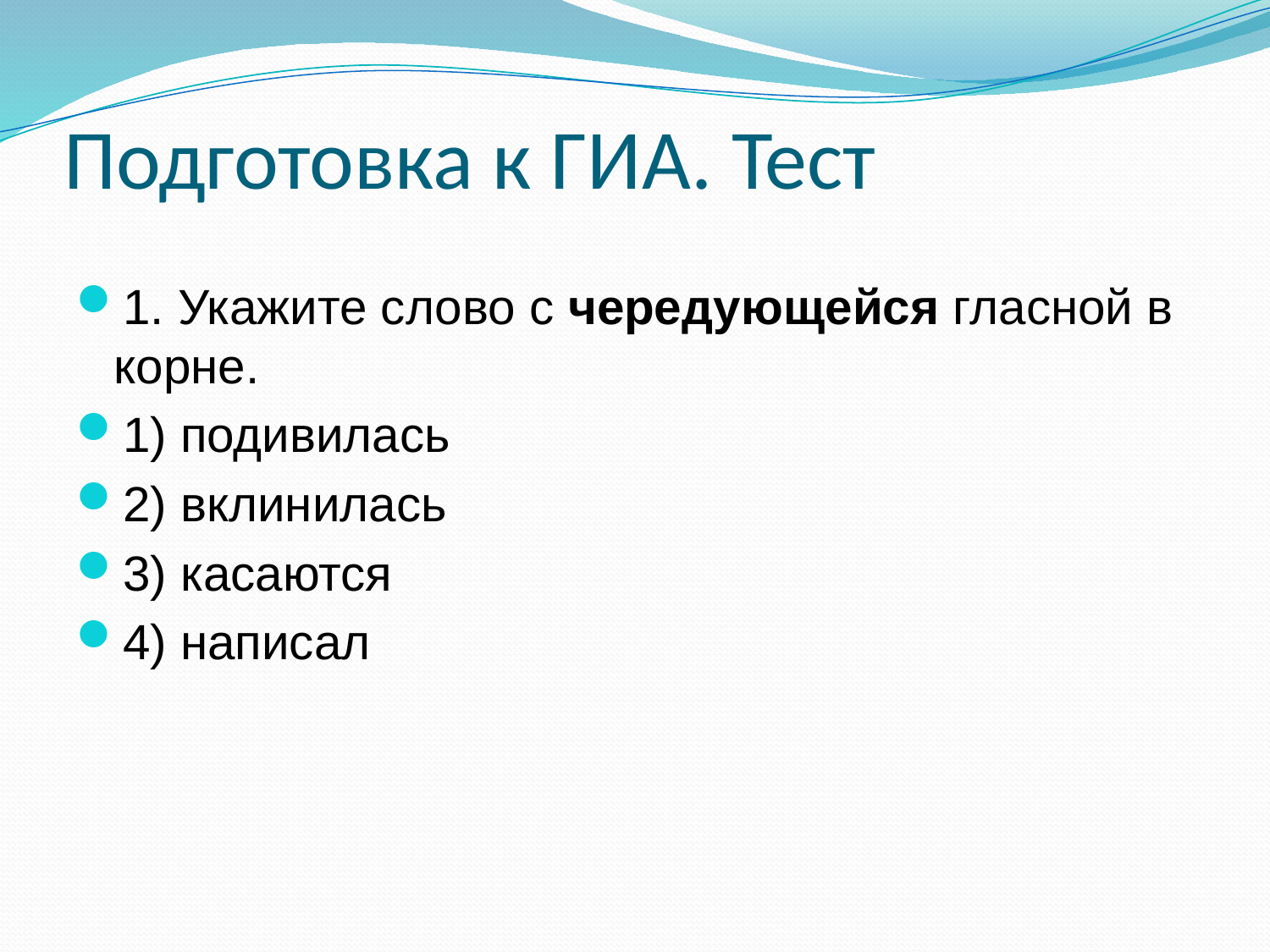

# Подготовка к ГИА. Тест
1. Укажите слово с чередующейся гласной в корне.
1) подивилась
2) вклинилась
3) касаются
4) написал